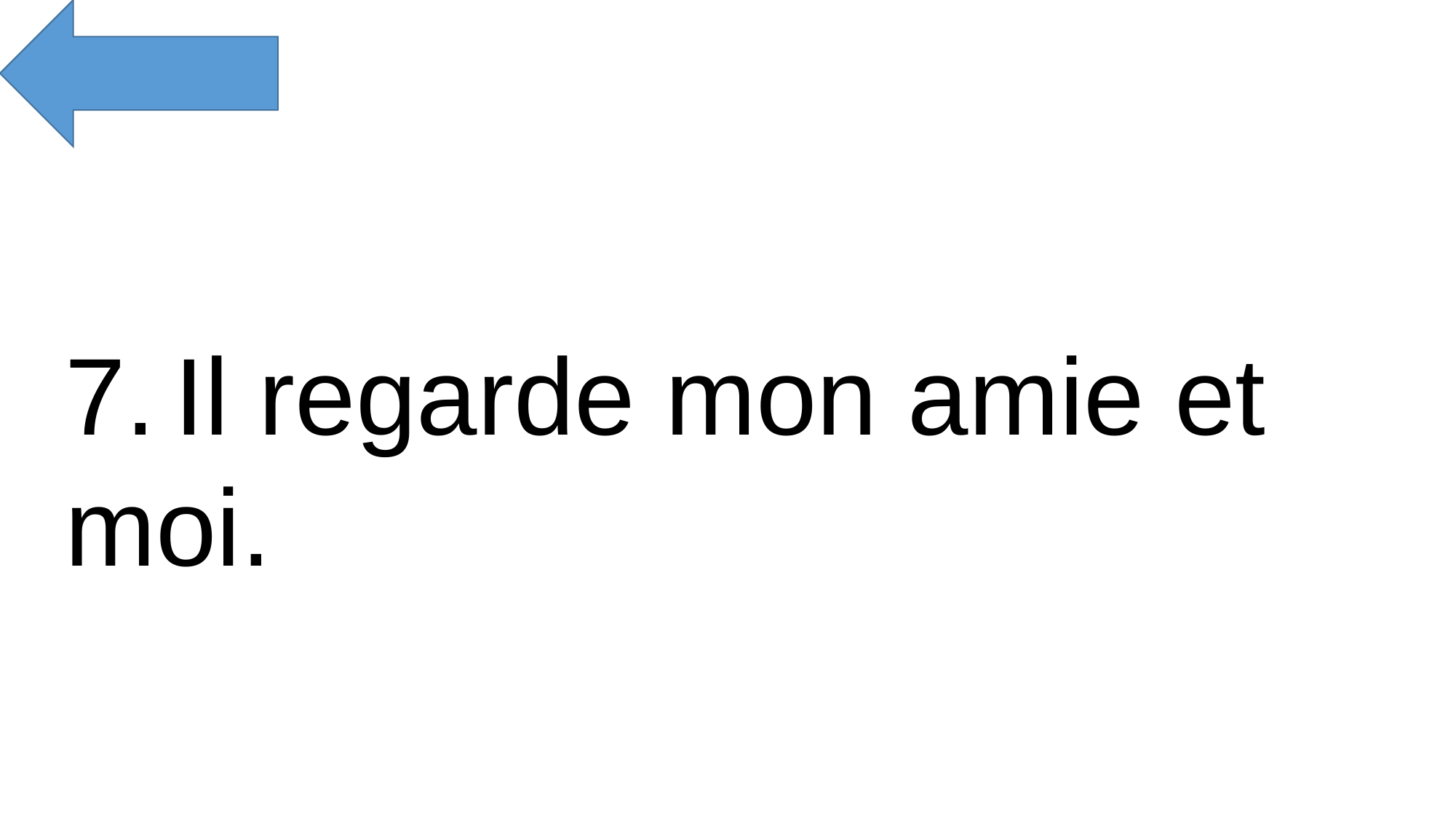

7.	Il regarde mon amie et moi.